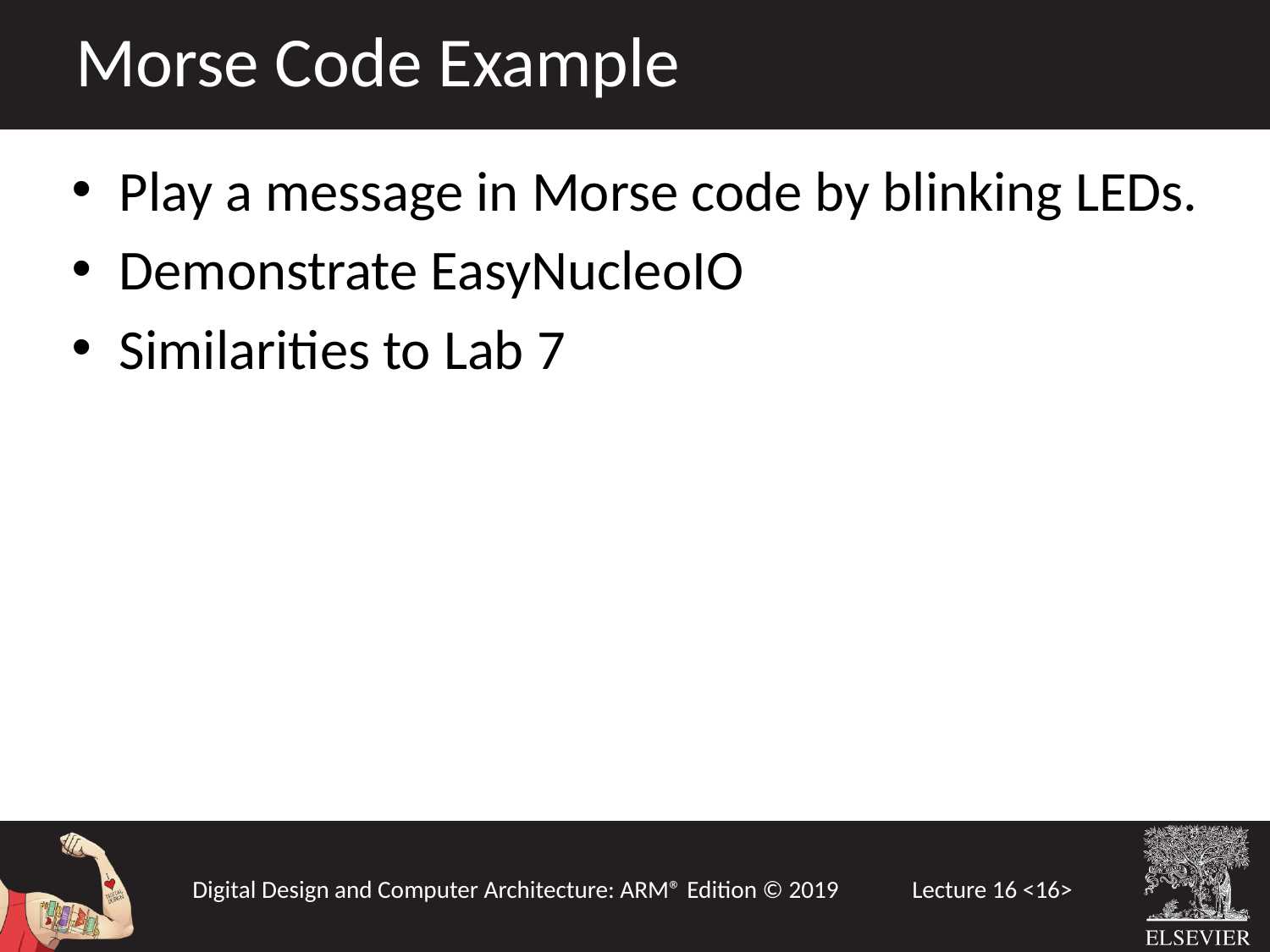

Morse Code Example
Play a message in Morse code by blinking LEDs.
Demonstrate EasyNucleoIO
Similarities to Lab 7